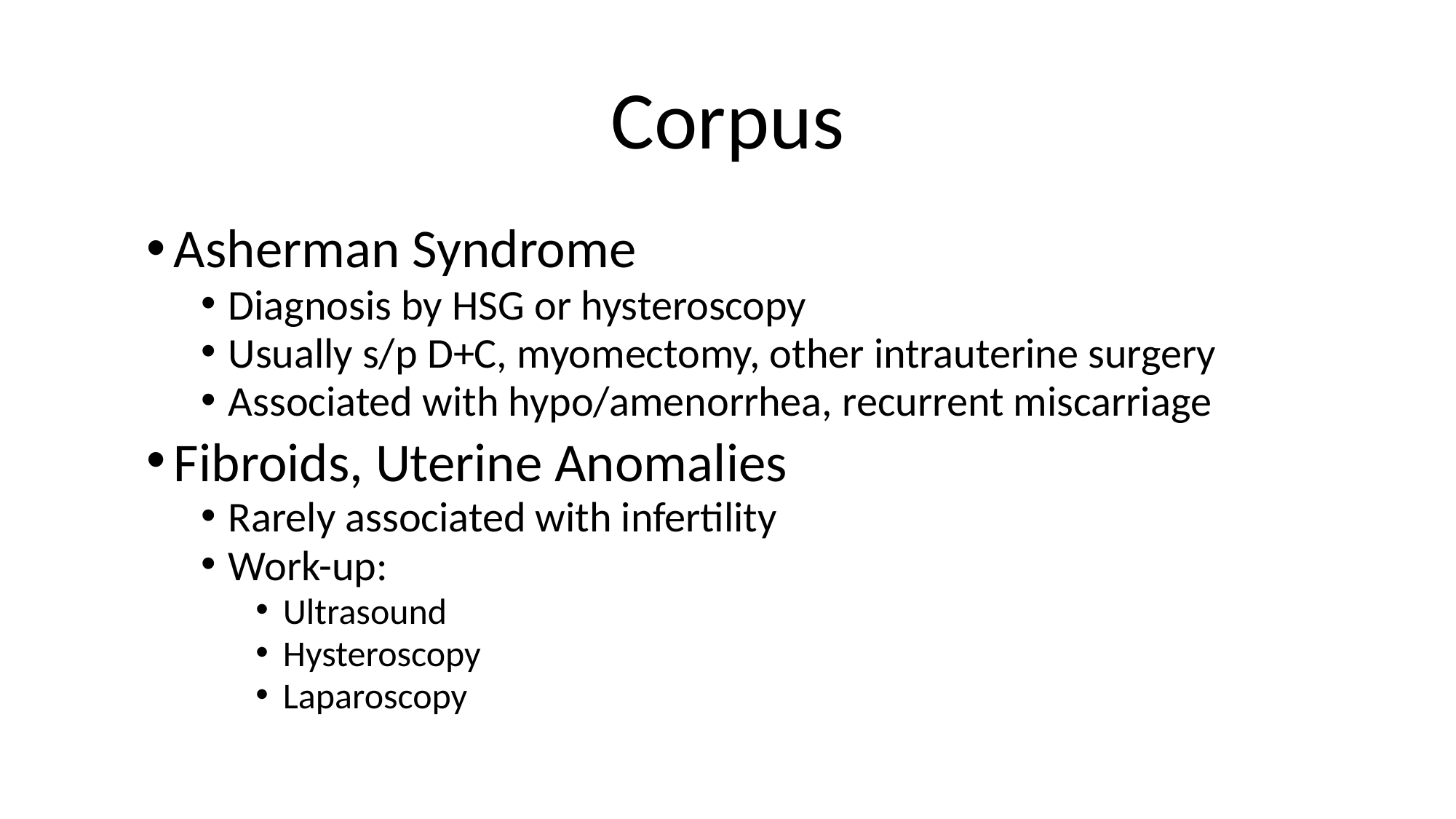

# Corpus
Asherman Syndrome
Diagnosis by HSG or hysteroscopy
Usually s/p D+C, myomectomy, other intrauterine surgery
Associated with hypo/amenorrhea, recurrent miscarriage
Fibroids, Uterine Anomalies
Rarely associated with infertility
Work-up:
Ultrasound
Hysteroscopy
Laparoscopy